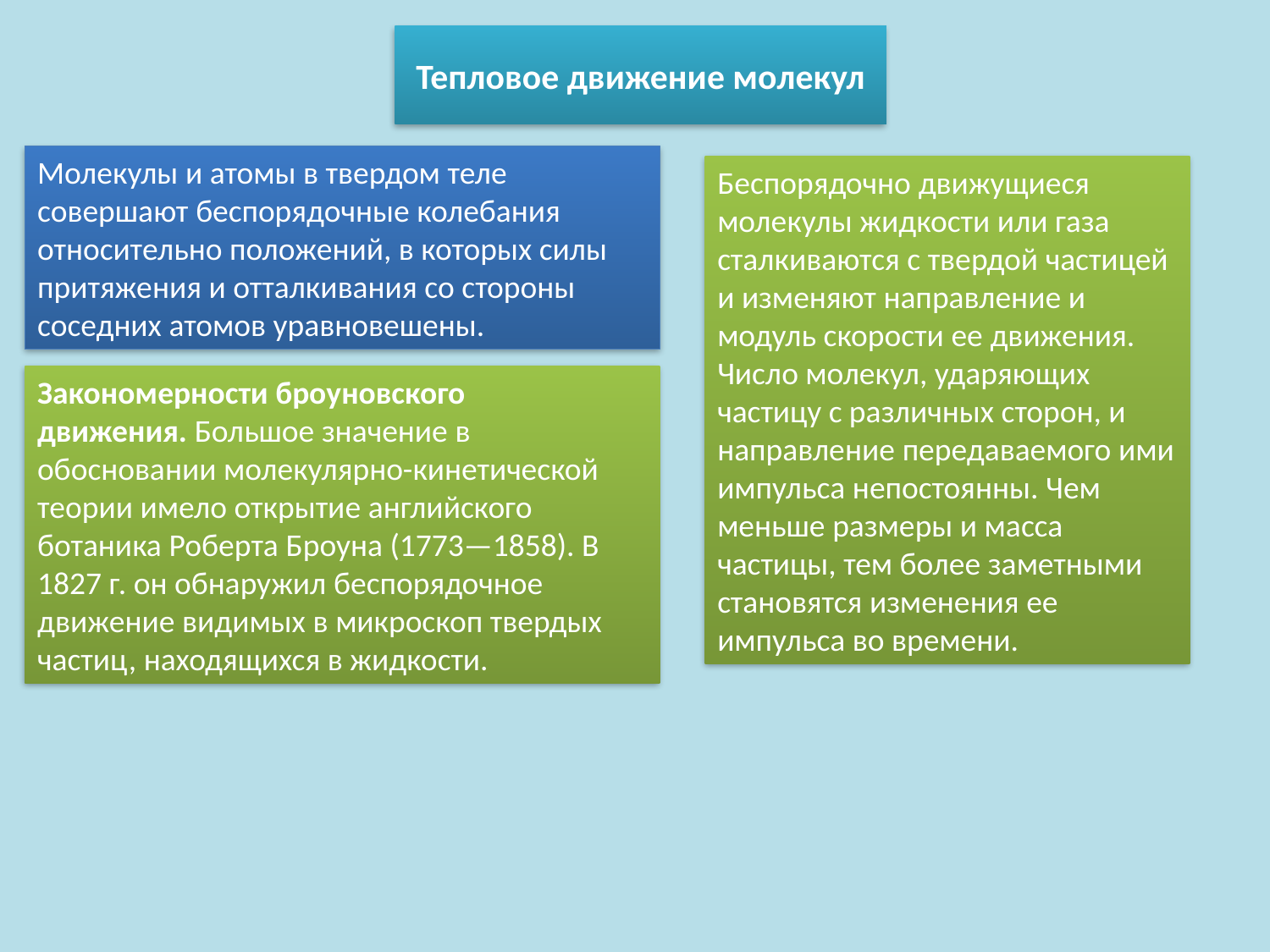

# Тепловое движение молекул
Молекулы и атомы в твердом теле совершают беспорядочные колебания относительно положений, в которых силы притяжения и отталкивания со стороны соседних атомов уравновешены.
Беспорядочно движущиеся молекулы жидкости или газа сталкиваются с твердой частицей и изменяют направление и модуль скорости ее движения. Число молекул, ударяющих частицу с различных сторон, и направление передаваемого ими импульса непостоянны. Чем меньше размеры и масса частицы, тем более заметными становятся изменения ее импульса во времени.
Закономерности броуновского движения. Большое значение в обосновании молекулярно-кинетической теории имело открытие английского ботаника Роберта Броуна (1773—1858). В 1827 г. он обнаружил беспорядочное движение видимых в микроскоп твердых частиц, находящихся в жидкости.